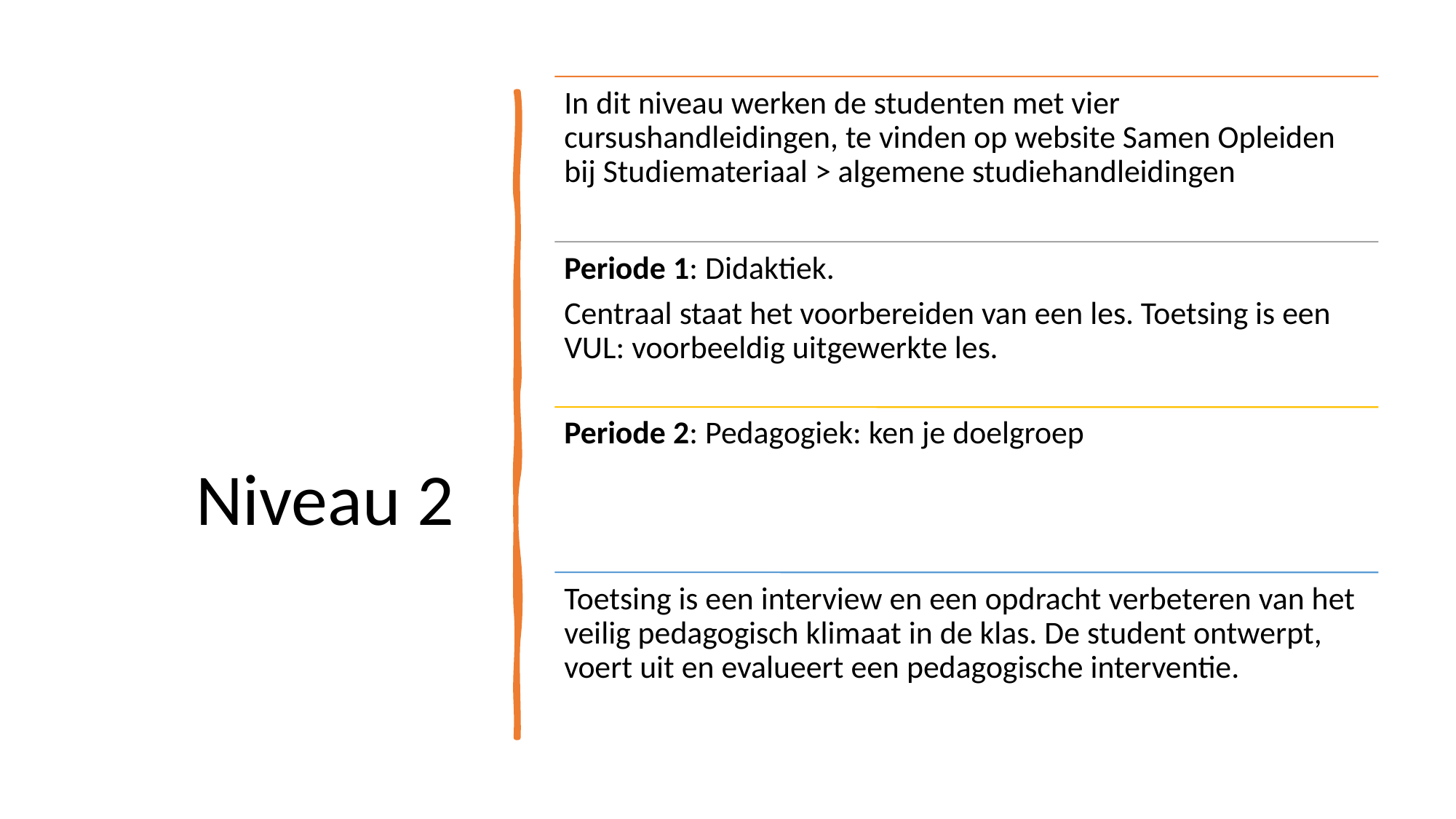

In dit niveau werken de studenten met vier cursushandleidingen, te vinden op website Samen Opleiden bij Studiemateriaal > algemene studiehandleidingen
Periode 1: Didaktiek.
Centraal staat het voorbereiden van een les. Toetsing is een VUL: voorbeeldig uitgewerkte les.
Periode 2: Pedagogiek: ken je doelgroep
Toetsing is een interview en een opdracht verbeteren van het veilig pedagogisch klimaat in de klas. De student ontwerpt, voert uit en evalueert een pedagogische interventie.
# Niveau 2